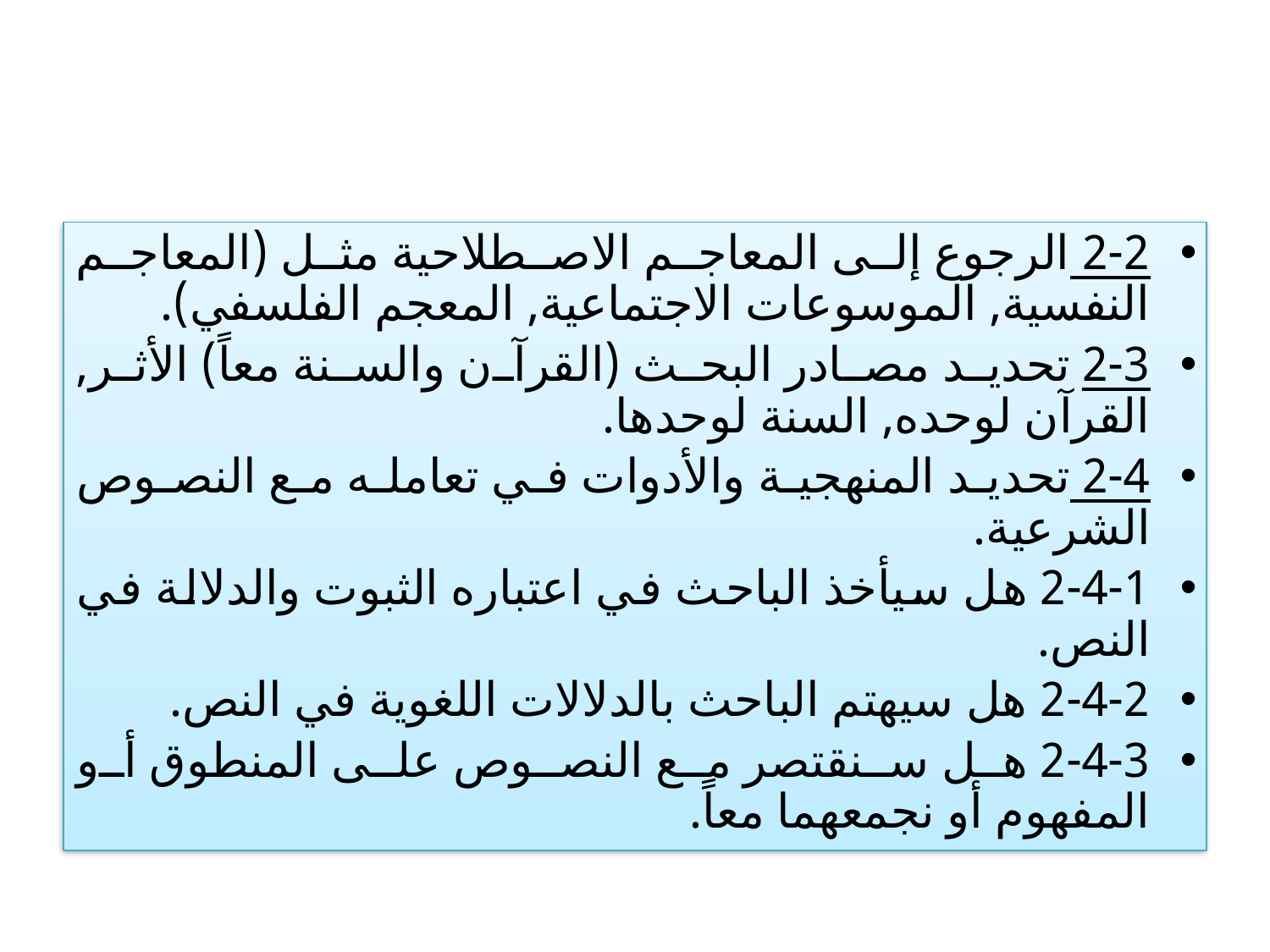

2-2 الرجوع إلى المعاجم الاصطلاحية مثل (المعاجم النفسية, الموسوعات الاجتماعية, المعجم الفلسفي).
2-3 تحديد مصادر البحث (القرآن والسنة معاً) الأثر, القرآن لوحده, السنة لوحدها.
2-4 تحديد المنهجية والأدوات في تعامله مع النصوص الشرعية.
2-4-1 هل سيأخذ الباحث في اعتباره الثبوت والدلالة في النص.
2-4-2 هل سيهتم الباحث بالدلالات اللغوية في النص.
2-4-3 هل سنقتصر مع النصوص على المنطوق أو المفهوم أو نجمعهما معاً.